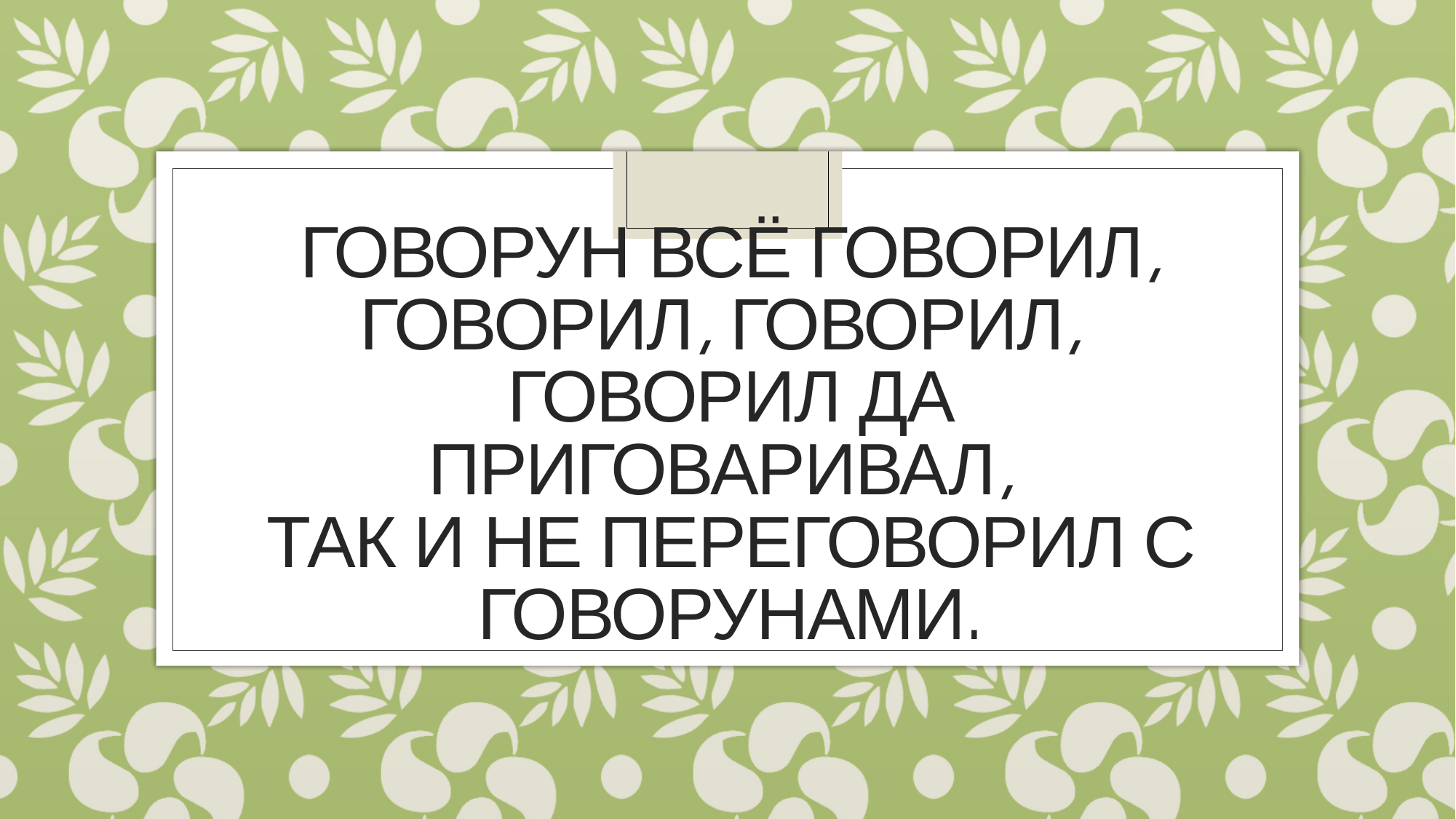

# Говорун всё говорил, говорил, говорил,  говорил да приговаривал,  так и не переговорил с говорунами.